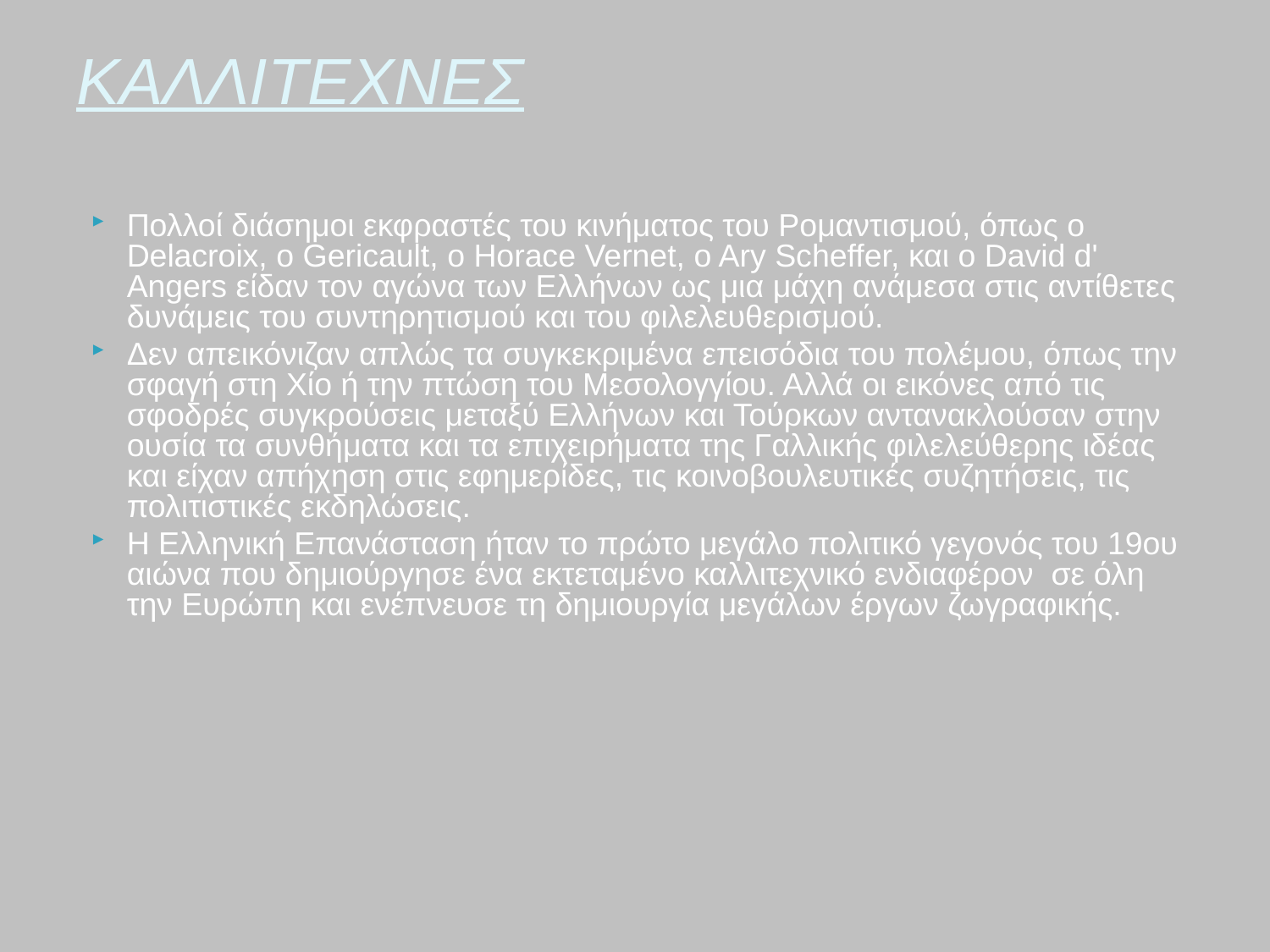

ΚΑΛΛΙΤΕΧΝΕΣ
Πολλοί διάσημοι εκφραστές του κινήματος του Ρομαντισμού, όπως ο Delacroix, ο Gericault, ο Horace Vernet, o Ary Scheffer, και o David d' Angers είδαν τον αγώνα των Ελλήνων ως μια μάχη ανάμεσα στις αντίθετες δυνάμεις του συντηρητισμού και του φιλελευθερισμού.
Δεν απεικόνιζαν απλώς τα συγκεκριμένα επεισόδια του πολέμου, όπως την σφαγή στη Χίο ή την πτώση του Μεσολογγίου. Αλλά οι εικόνες από τις σφοδρές συγκρούσεις μεταξύ Ελλήνων και Τούρκων αντανακλούσαν στην ουσία τα συνθήματα και τα επιχειρήματα της Γαλλικής φιλελεύθερης ιδέας και είχαν απήχηση στις εφημερίδες, τις κοινοβουλευτικές συζητήσεις, τις πολιτιστικές εκδηλώσεις.
Η Ελληνική Επανάσταση ήταν το πρώτο μεγάλο πολιτικό γεγονός του 19ου αιώνα που δημιούργησε ένα εκτεταμένο καλλιτεχνικό ενδιαφέρον  σε όλη την Ευρώπη και ενέπνευσε τη δημιουργία μεγάλων έργων ζωγραφικής.